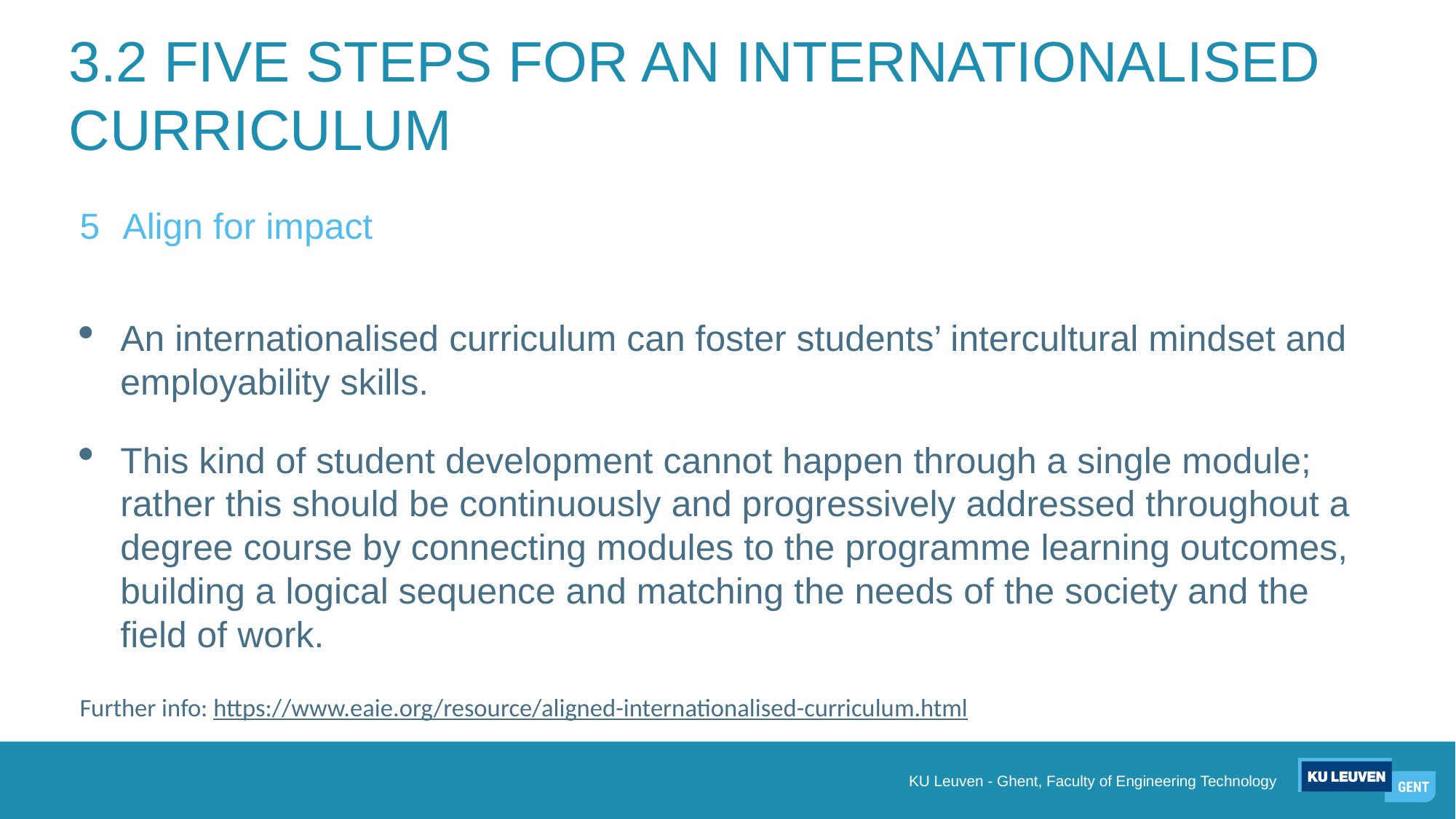

# 3.2 FIVE STEPS FOR AN INTERNATIONALISED CURRICULUM
5 	Align for impact

An internationalised curriculum can foster students’ intercultural mindset and employability skills.
This kind of student development cannot happen through a single module; rather this should be continuously and progressively addressed throughout a degree course by connecting modules to the programme learning outcomes, building a logical sequence and matching the needs of the society and the field of work.
Further info: https://www.eaie.org/resource/aligned-internationalised-curriculum.html

KU Leuven - Ghent, Faculty of Engineering Technology